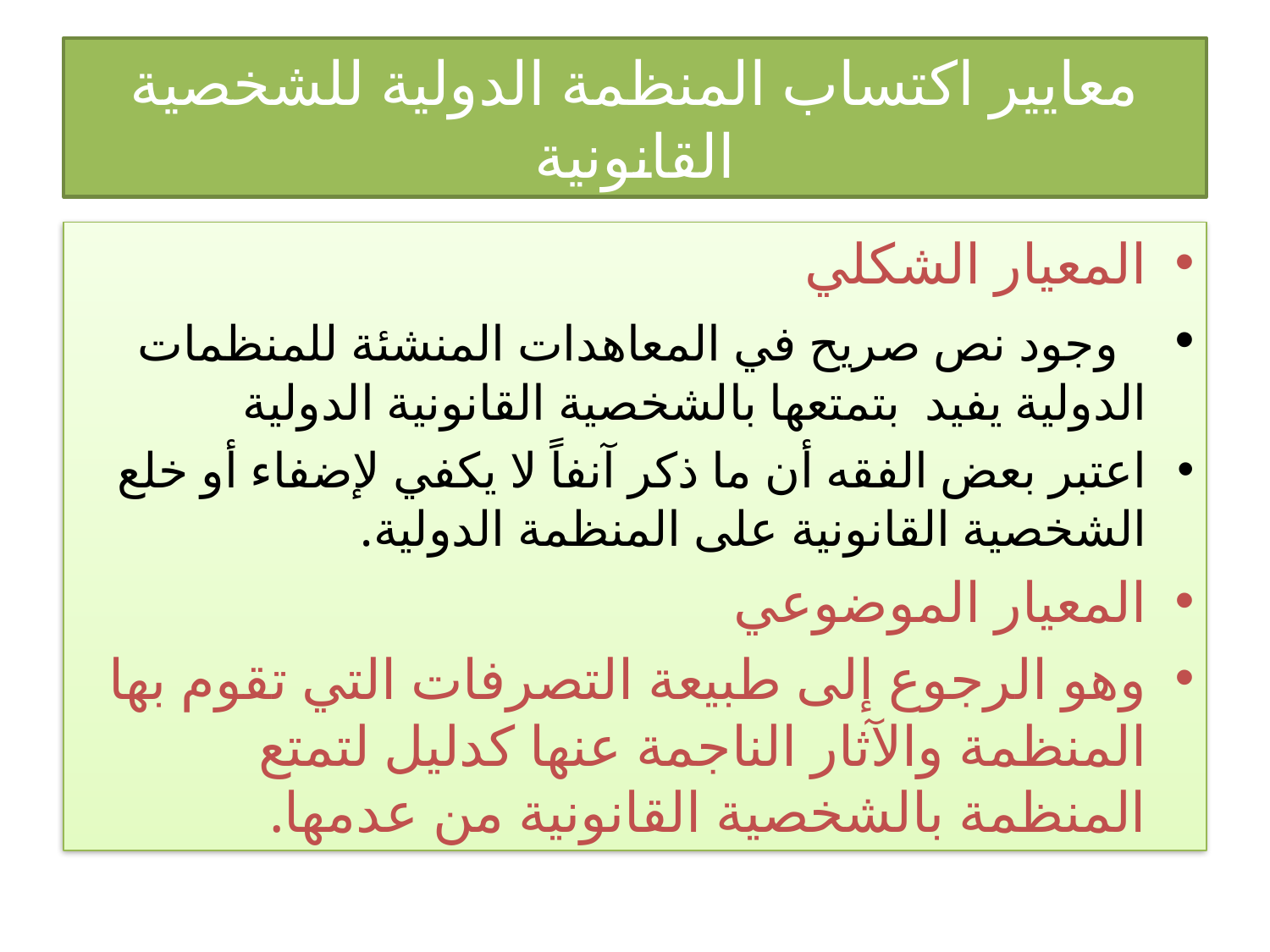

# معايير اكتساب المنظمة الدولية للشخصية القانونية
المعيار الشكلي
  وجود نص صريح في المعاهدات المنشئة للمنظمات الدولية يفيد  بتمتعها بالشخصية القانونية الدولية
اعتبر بعض الفقه أن ما ذكر آنفاً لا يكفي لإضفاء أو خلع الشخصية القانونية على المنظمة الدولية.
المعيار الموضوعي
وهو الرجوع إلى طبيعة التصرفات التي تقوم بها المنظمة والآثار الناجمة عنها كدليل لتمتع المنظمة بالشخصية القانونية من عدمها.